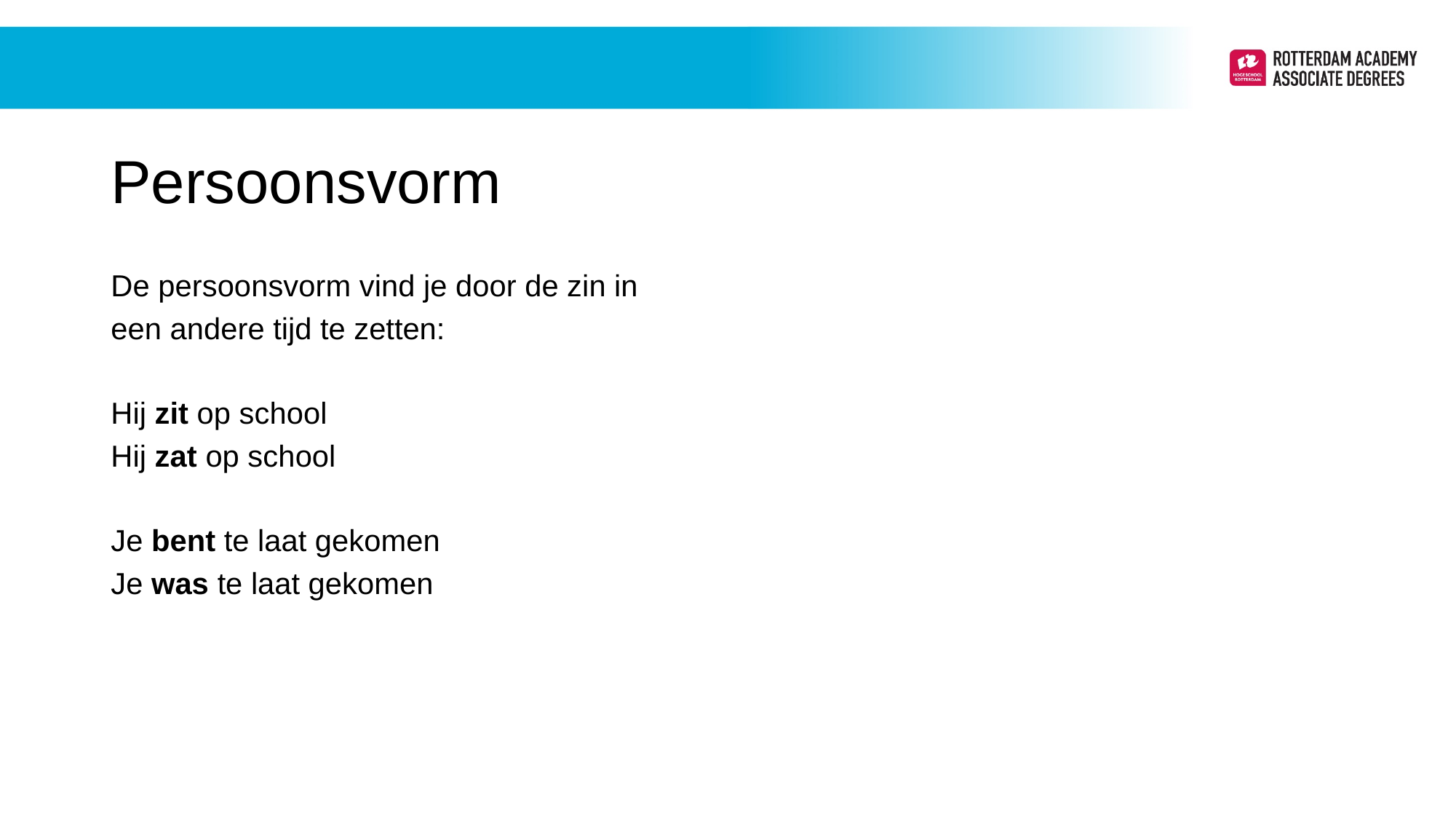

# Persoonsvorm
De persoonsvorm vind je door de zin in
een andere tijd te zetten:

Hij zit op school
Hij zat op school

Je bent te laat gekomen
Je was te laat gekomen